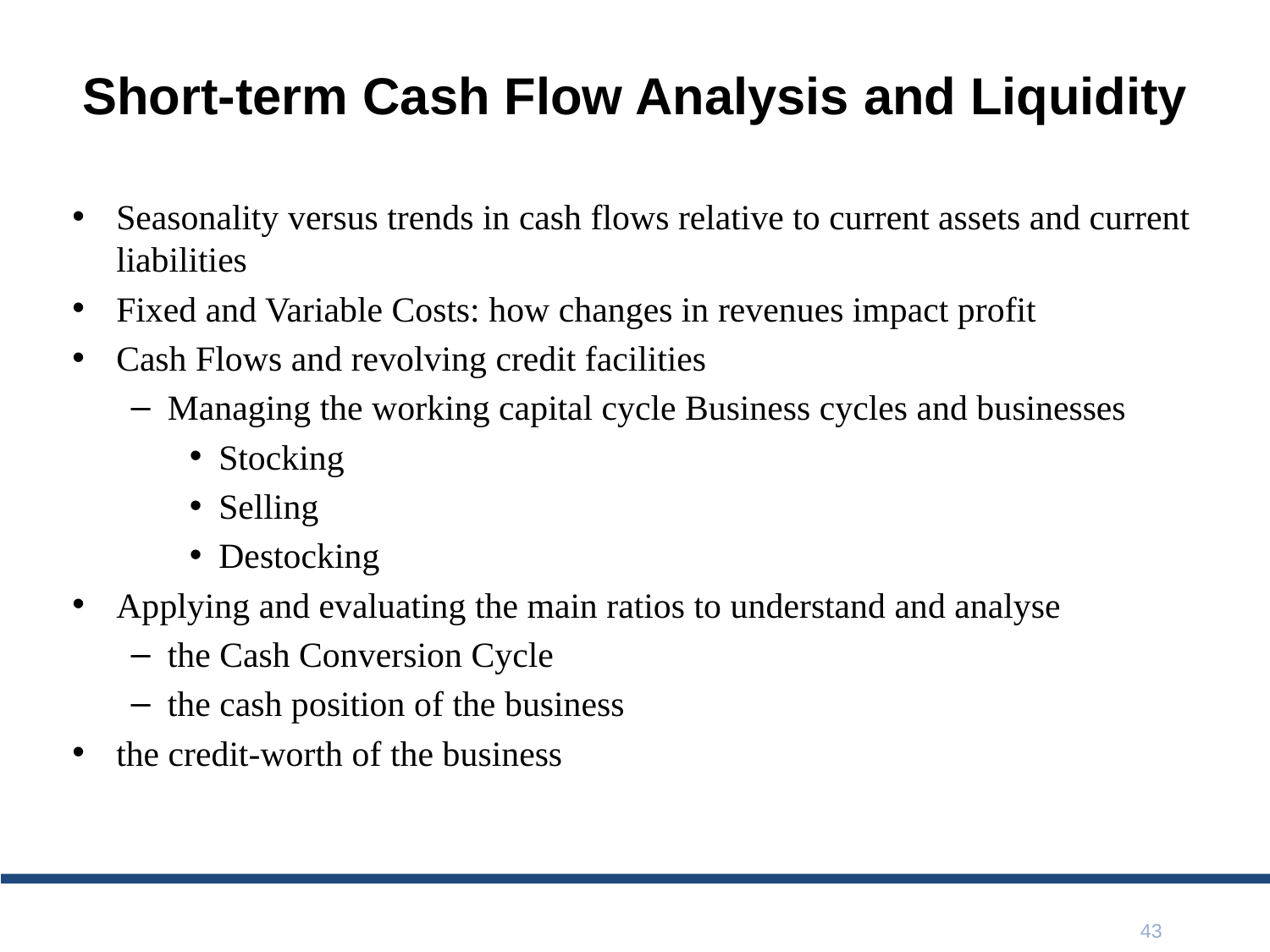

# Short-term Cash Flow Analysis and Liquidity
Seasonality versus trends in cash flows relative to current assets and current liabilities
Fixed and Variable Costs: how changes in revenues impact profit
Cash Flows and revolving credit facilities
Managing the working capital cycle Business cycles and businesses
Stocking
Selling
Destocking
Applying and evaluating the main ratios to understand and analyse
the Cash Conversion Cycle
the cash position of the business
the credit-worth of the business
43